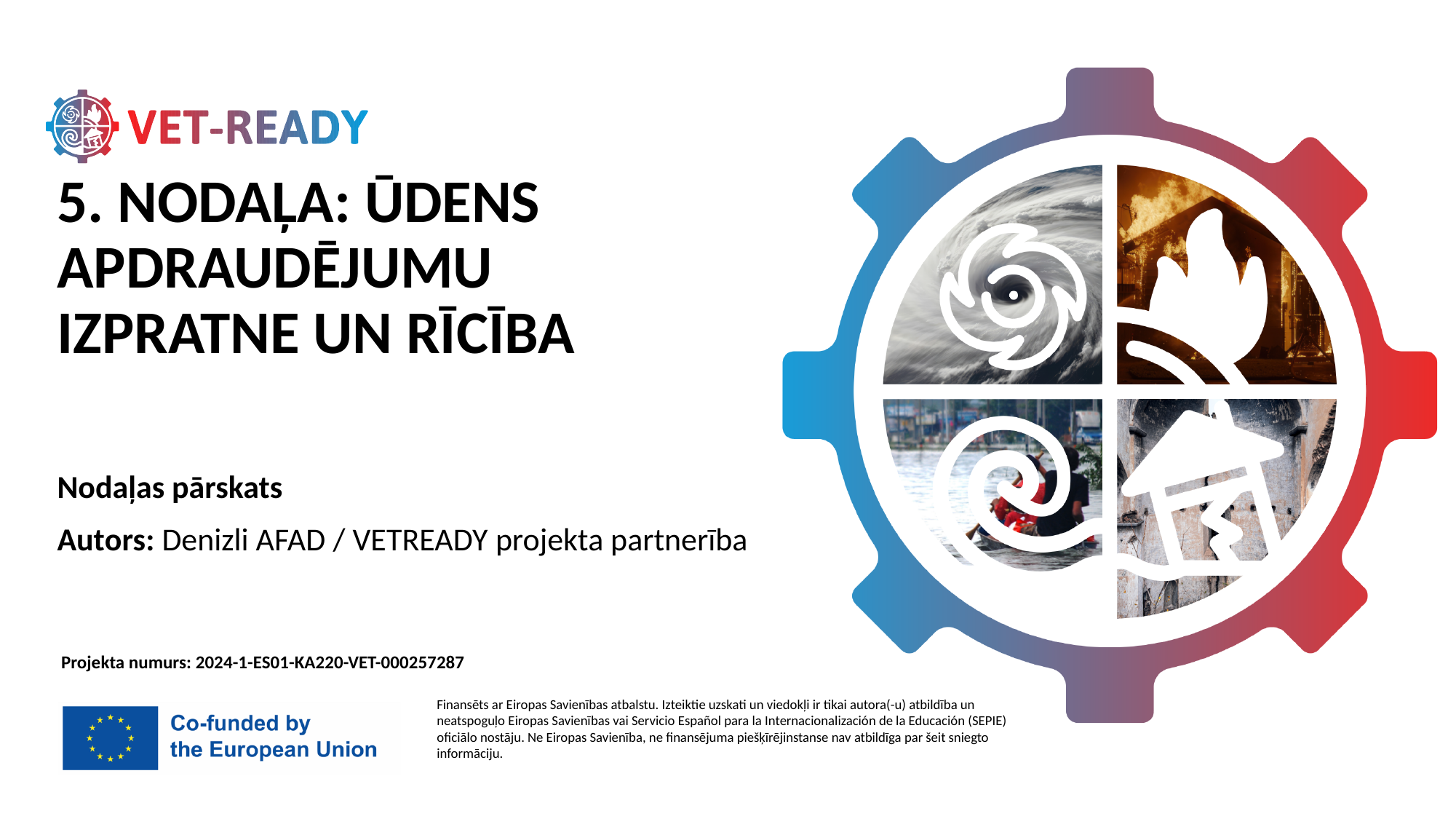

# 5. NODAĻA: ŪDENS APDRAUDĒJUMU IZPRATNE UN RĪCĪBA
Nodaļas pārskats

Autors: Denizli AFAD / VETREADY projekta partnerība

 Projekta numurs: 2024-1-ES01-KA220-VET-000257287
Finansēts ar Eiropas Savienības atbalstu. Izteiktie uzskati un viedokļi ir tikai autora(-u) atbildība un neatspoguļo Eiropas Savienības vai Servicio Español para la Internacionalización de la Educación (SEPIE) oficiālo nostāju. Ne Eiropas Savienība, ne finansējuma piešķīrējinstanse nav atbildīga par šeit sniegto informāciju.